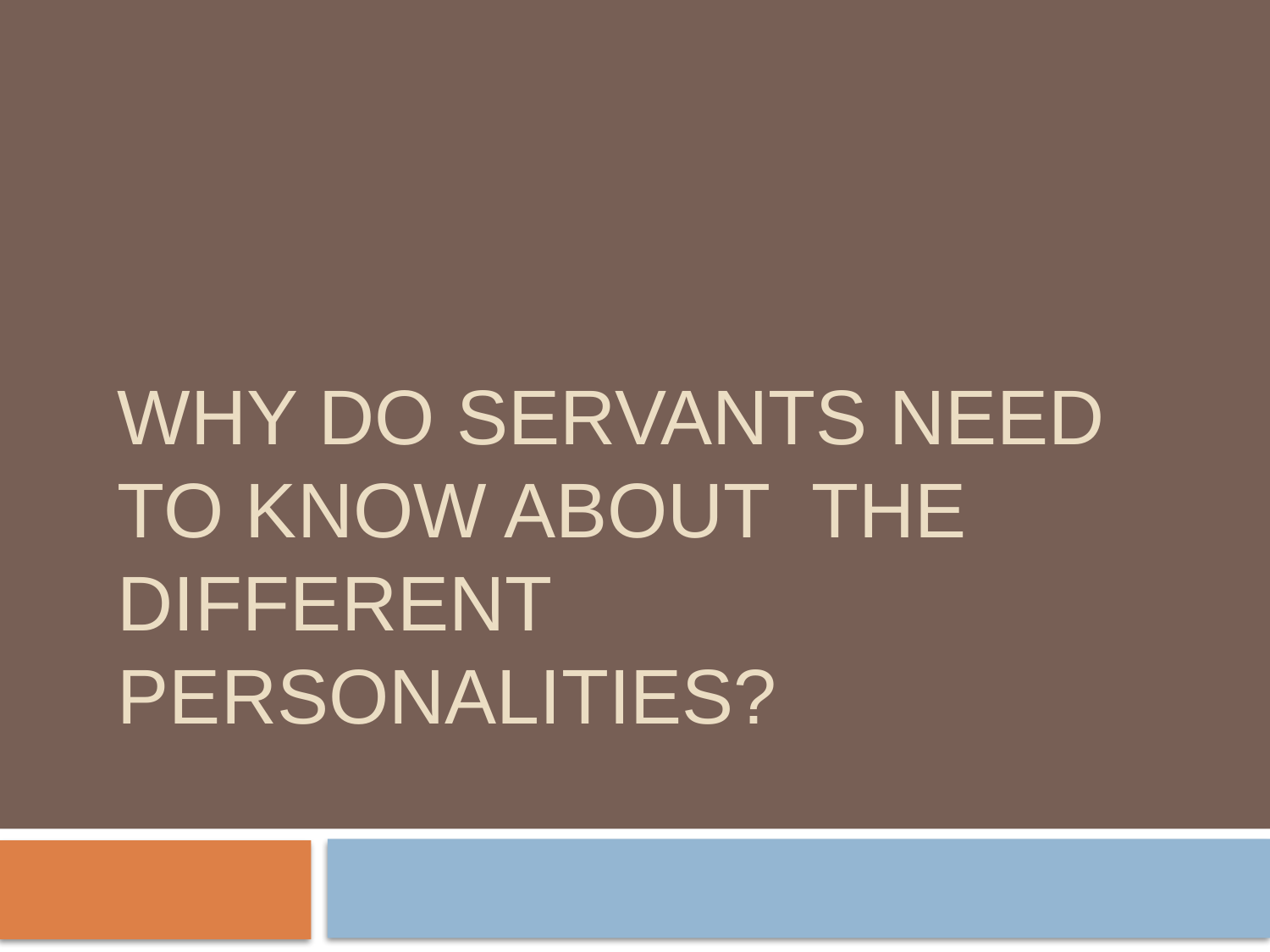

# Why do Servants need to know about  the different Personalities?